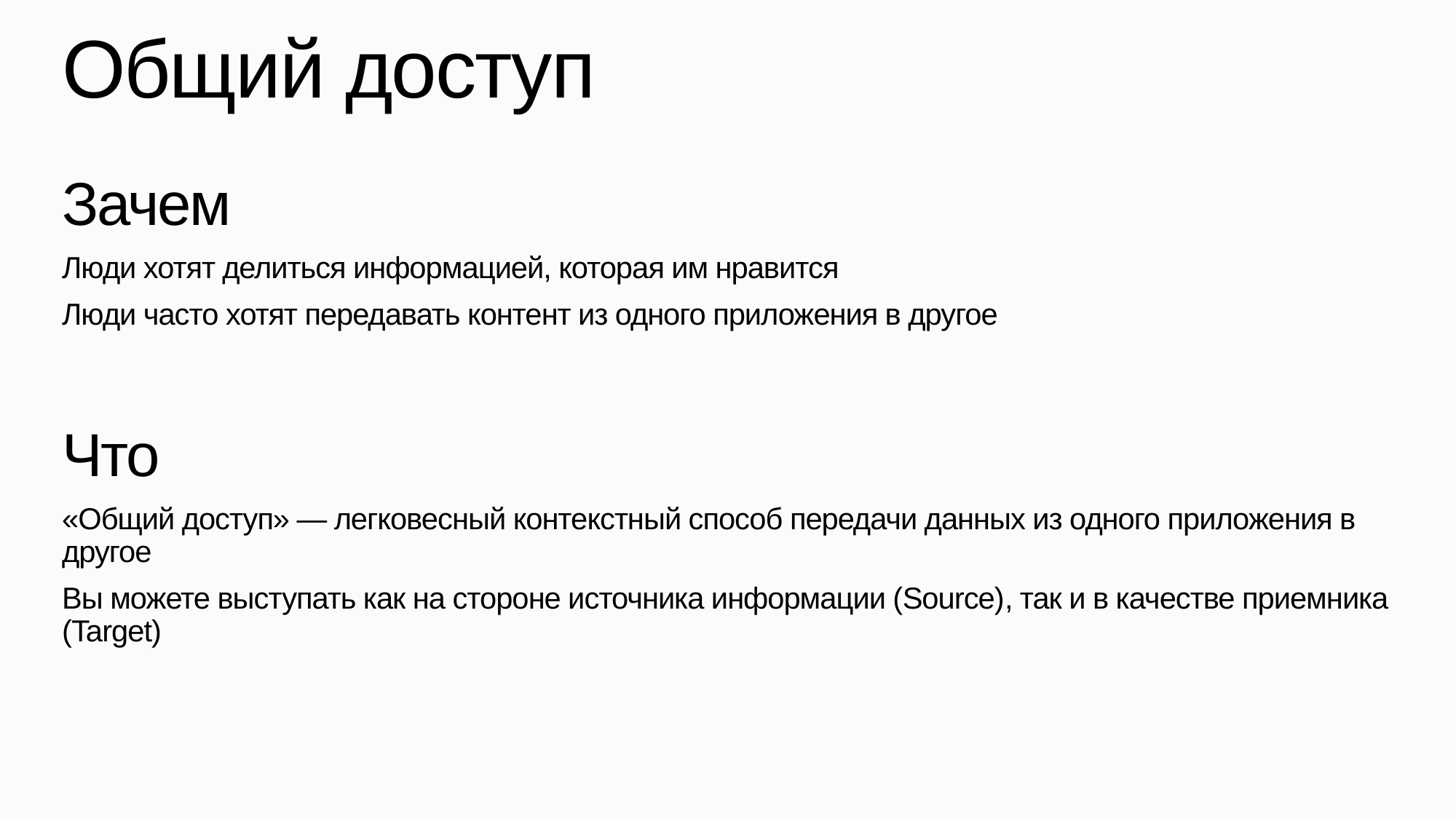

# Общий доступ
Зачем
Люди хотят делиться информацией, которая им нравится
Люди часто хотят передавать контент из одного приложения в другое

Что
«Общий доступ» — легковесный контекстный способ передачи данных из одного приложения в другое
Вы можете выступать как на стороне источника информации (Source), так и в качестве приемника (Target)